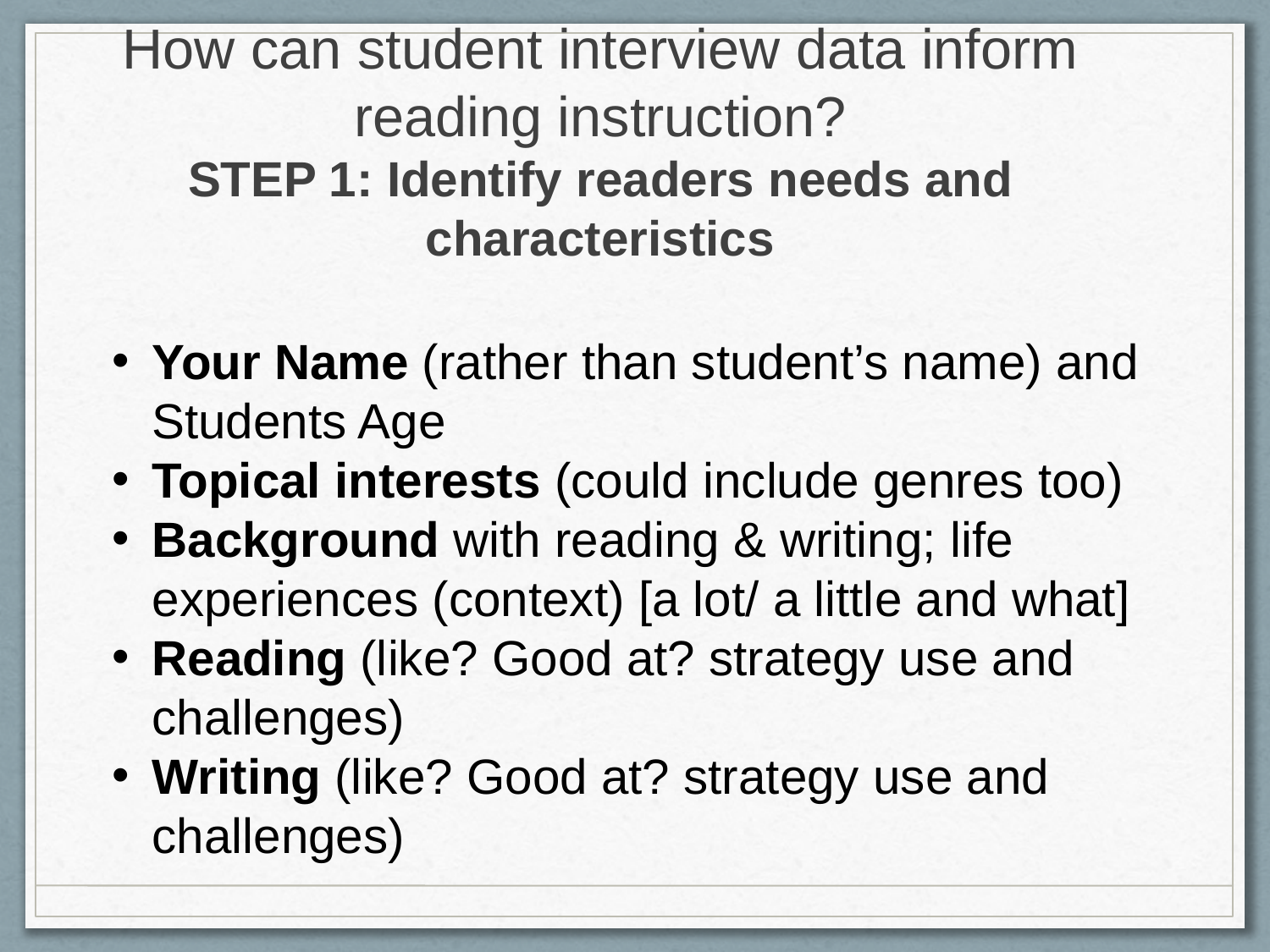

How can student interview data inform reading instruction?
STEP 1: Identify readers needs and characteristics
Your Name (rather than student’s name) and Students Age
Topical interests (could include genres too)
Background with reading & writing; life experiences (context) [a lot/ a little and what]
Reading (like? Good at? strategy use and challenges)
Writing (like? Good at? strategy use and challenges)